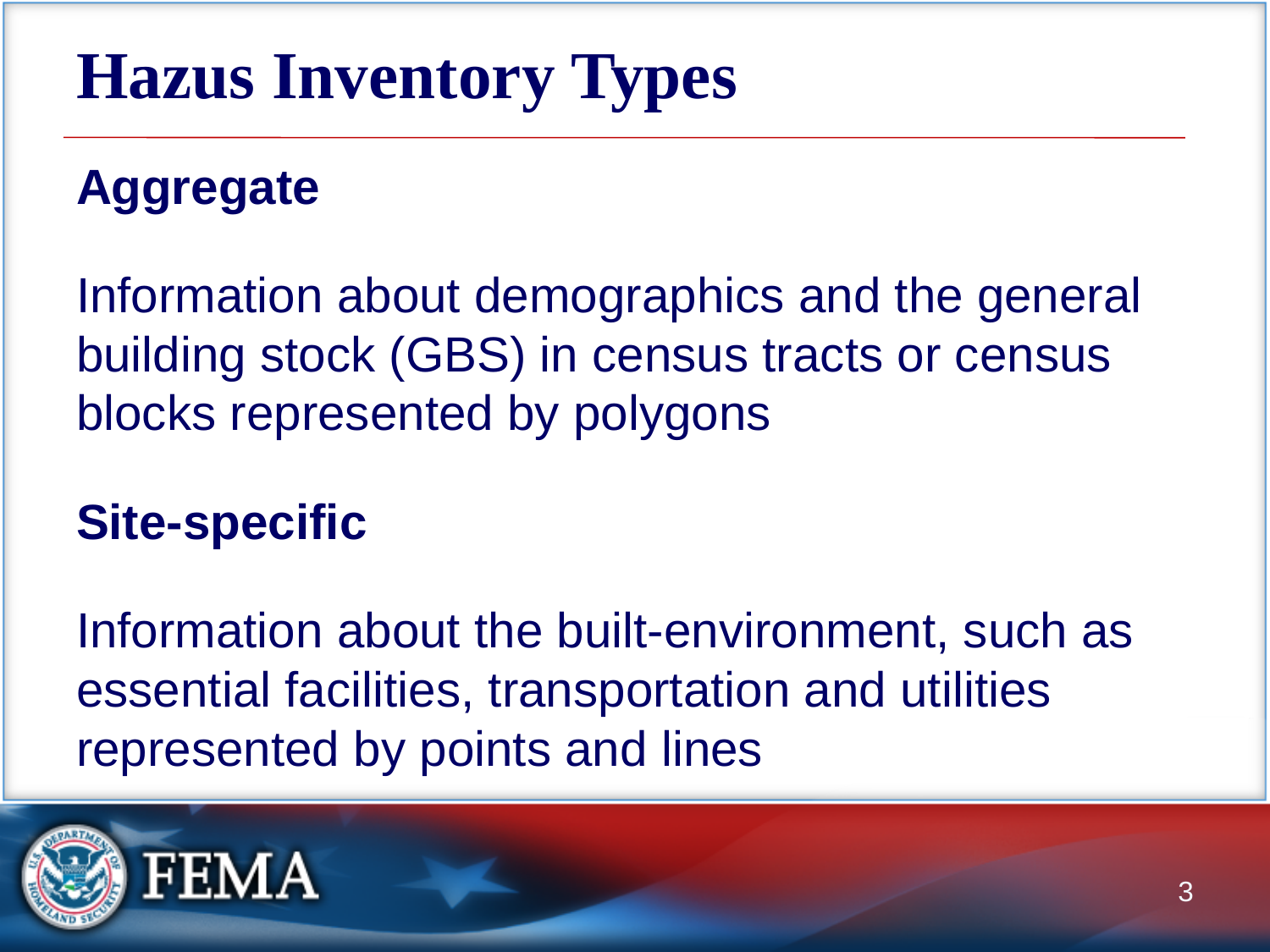

# Hazus Inventory Types
Aggregate
Information about demographics and the general building stock (GBS) in census tracts or census blocks represented by polygons
Site-specific
Information about the built-environment, such as essential facilities, transportation and utilities represented by points and lines
3